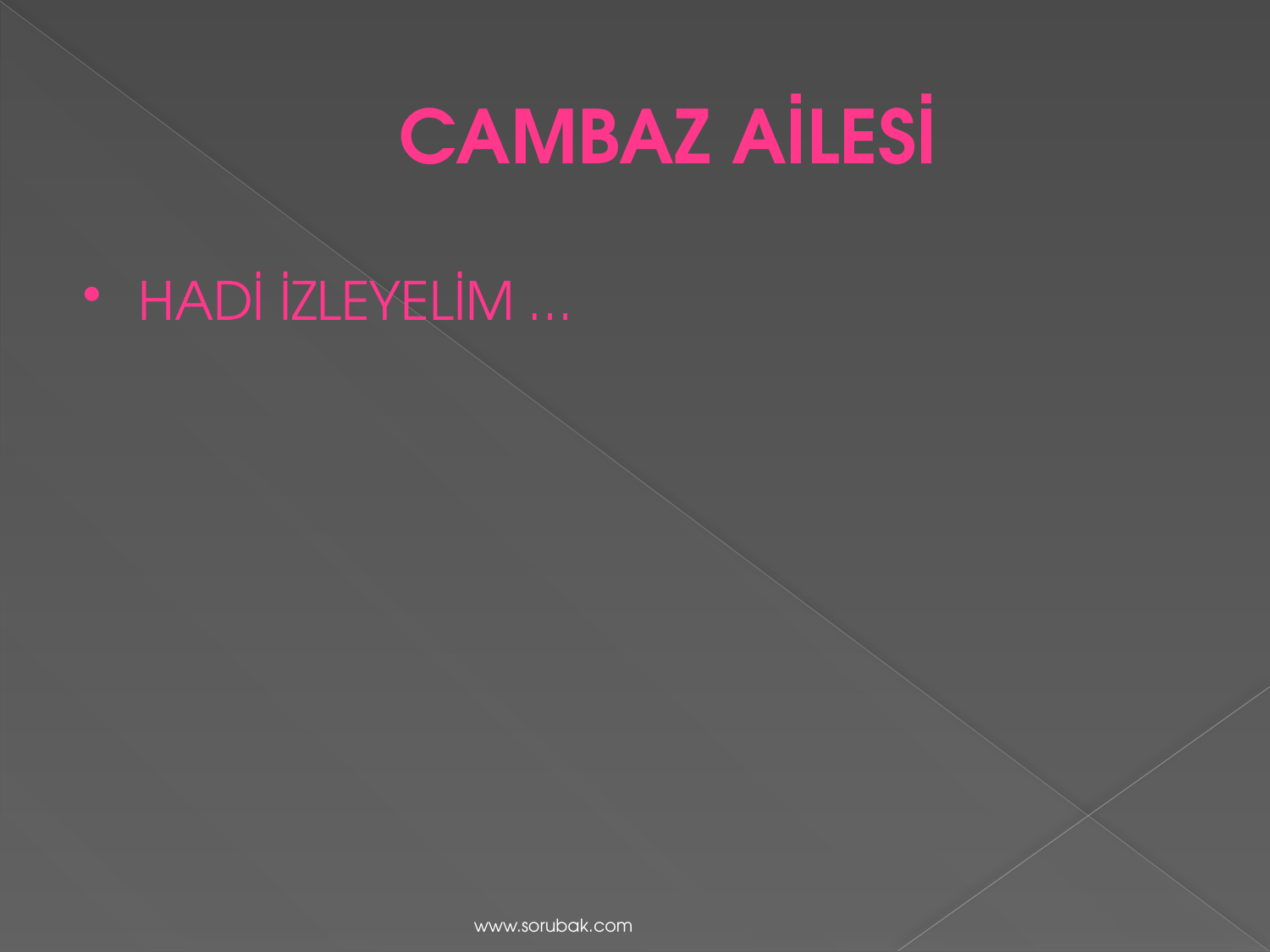

# CAMBAZ AİLESİ
HADİ İZLEYELİM …
www.sorubak.com